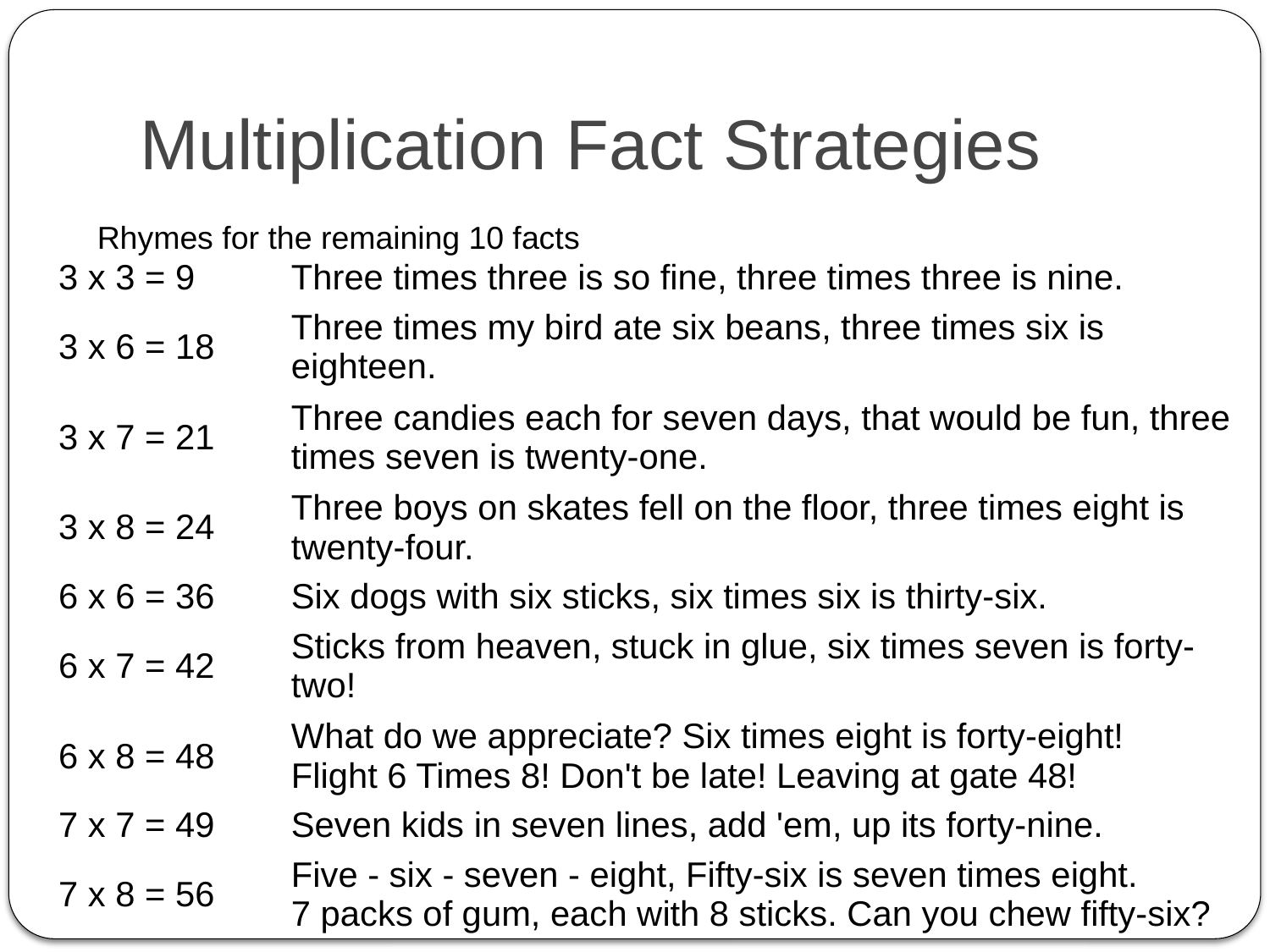

# Multiplication Fact Strategies
Rhymes for the remaining 10 facts
| 3 x 3 = 9 | Three times three is so fine, three times three is nine. |
| --- | --- |
| 3 x 6 = 18 | Three times my bird ate six beans, three times six is eighteen. |
| 3 x 7 = 21 | Three candies each for seven days, that would be fun, three times seven is twenty-one. |
| 3 x 8 = 24 | Three boys on skates fell on the floor, three times eight is twenty-four. |
| 6 x 6 = 36 | Six dogs with six sticks, six times six is thirty-six. |
| 6 x 7 = 42 | Sticks from heaven, stuck in glue, six times seven is forty-two! |
| 6 x 8 = 48 | What do we appreciate? Six times eight is forty-eight! Flight 6 Times 8! Don't be late! Leaving at gate 48! |
| 7 x 7 = 49 | Seven kids in seven lines, add 'em, up its forty-nine. |
| 7 x 8 = 56 | Five - six - seven - eight, Fifty-six is seven times eight. 7 packs of gum, each with 8 sticks. Can you chew fifty-six? |
| 8 x 8 = 64 | Eight times eight is sixty-four, close your mouth and shut the door! Had two eights, dropped them on the floor, picked them up, had sixty-four. |